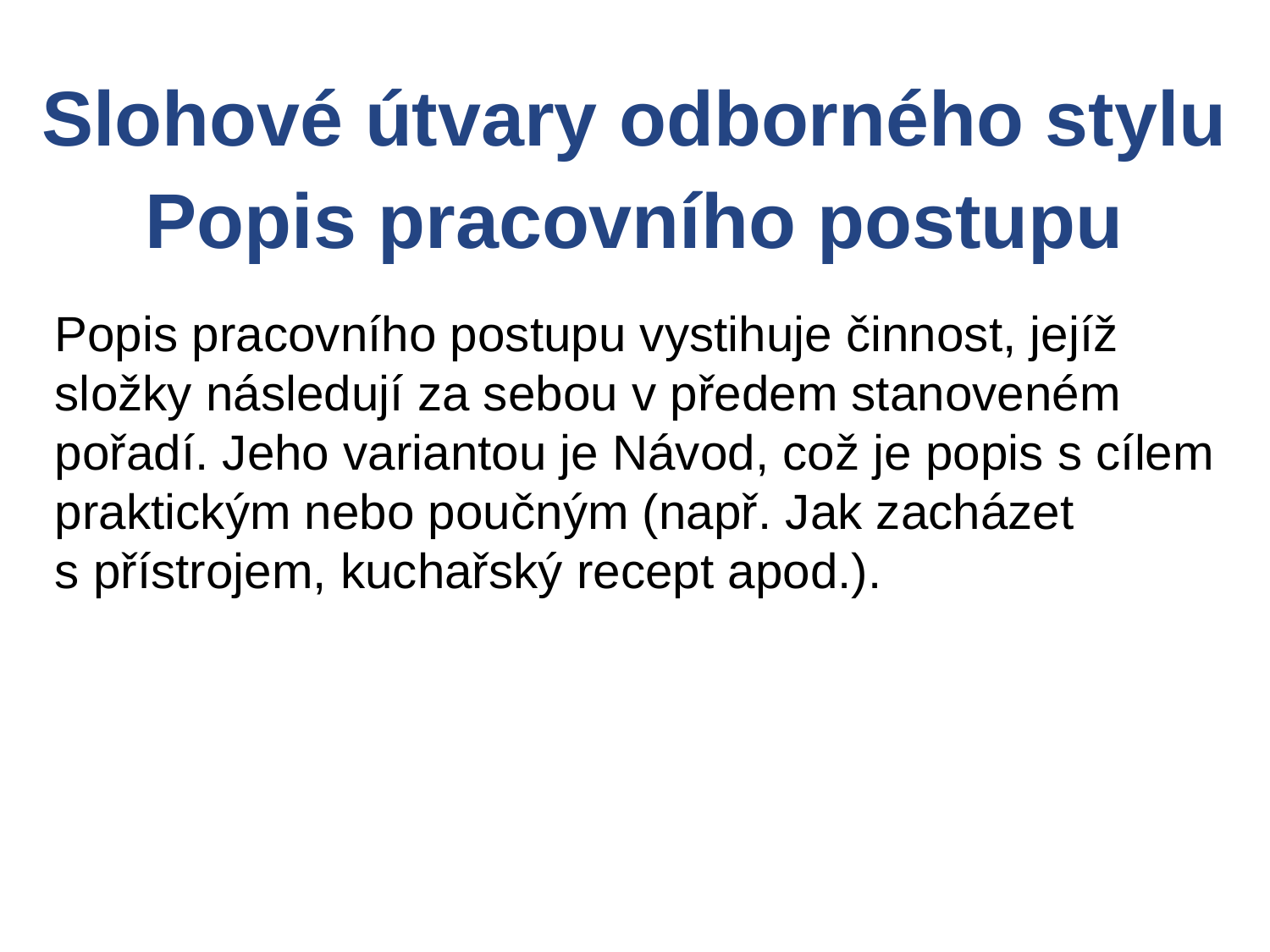

Slohové útvary odborného stylu
Popis pracovního postupu
Popis pracovního postupu vystihuje činnost, jejíž složky následují za sebou v předem stanoveném pořadí. Jeho variantou je Návod, což je popis s cílem praktickým nebo poučným (např. Jak zacházet
s přístrojem, kuchařský recept apod.).